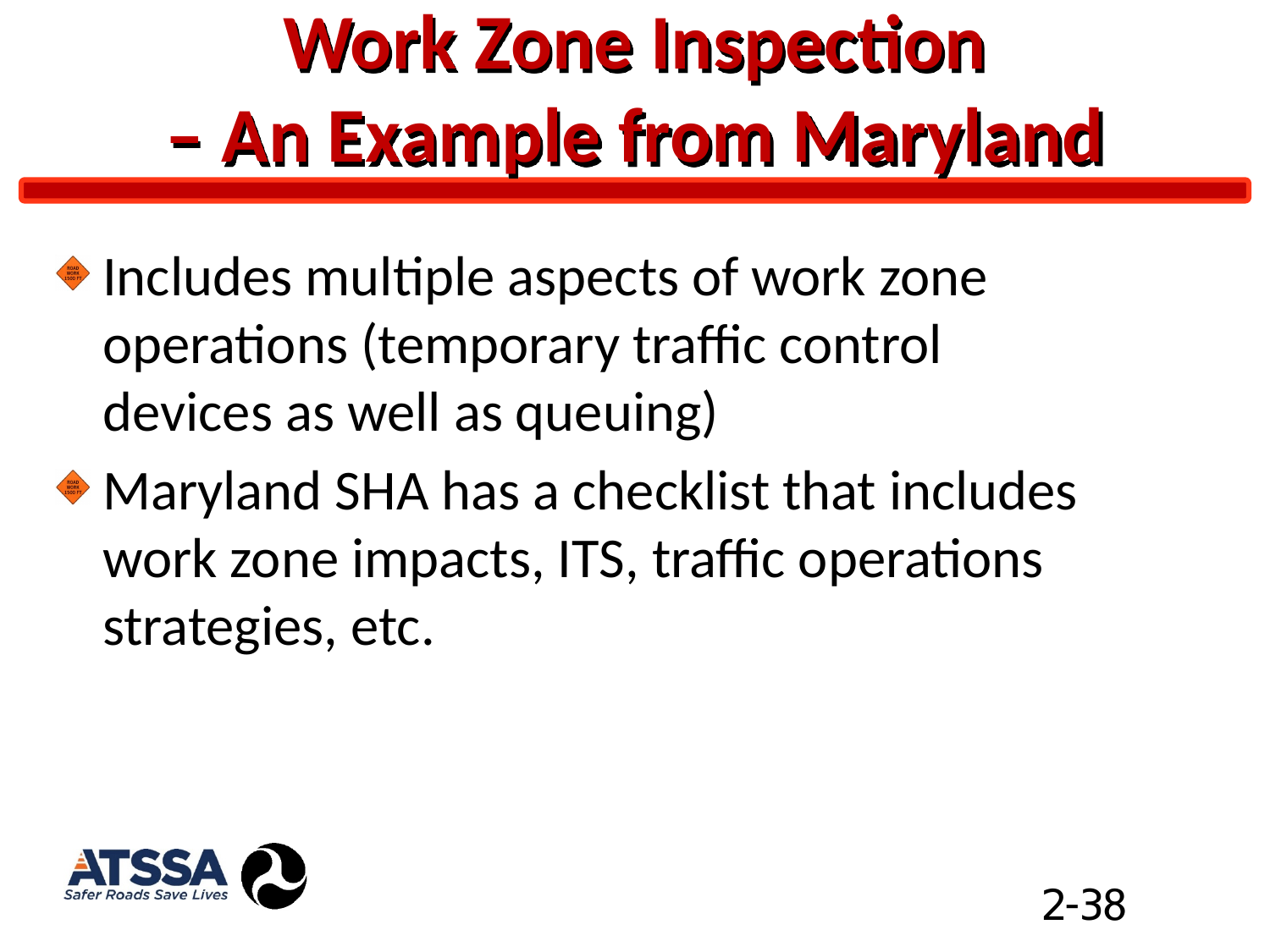

Work Zone Inspection
– An Example from Maryland
Includes multiple aspects of work zone operations (temporary traffic control devices as well as queuing)
Maryland SHA has a checklist that includes work zone impacts, ITS, traffic operations strategies, etc.